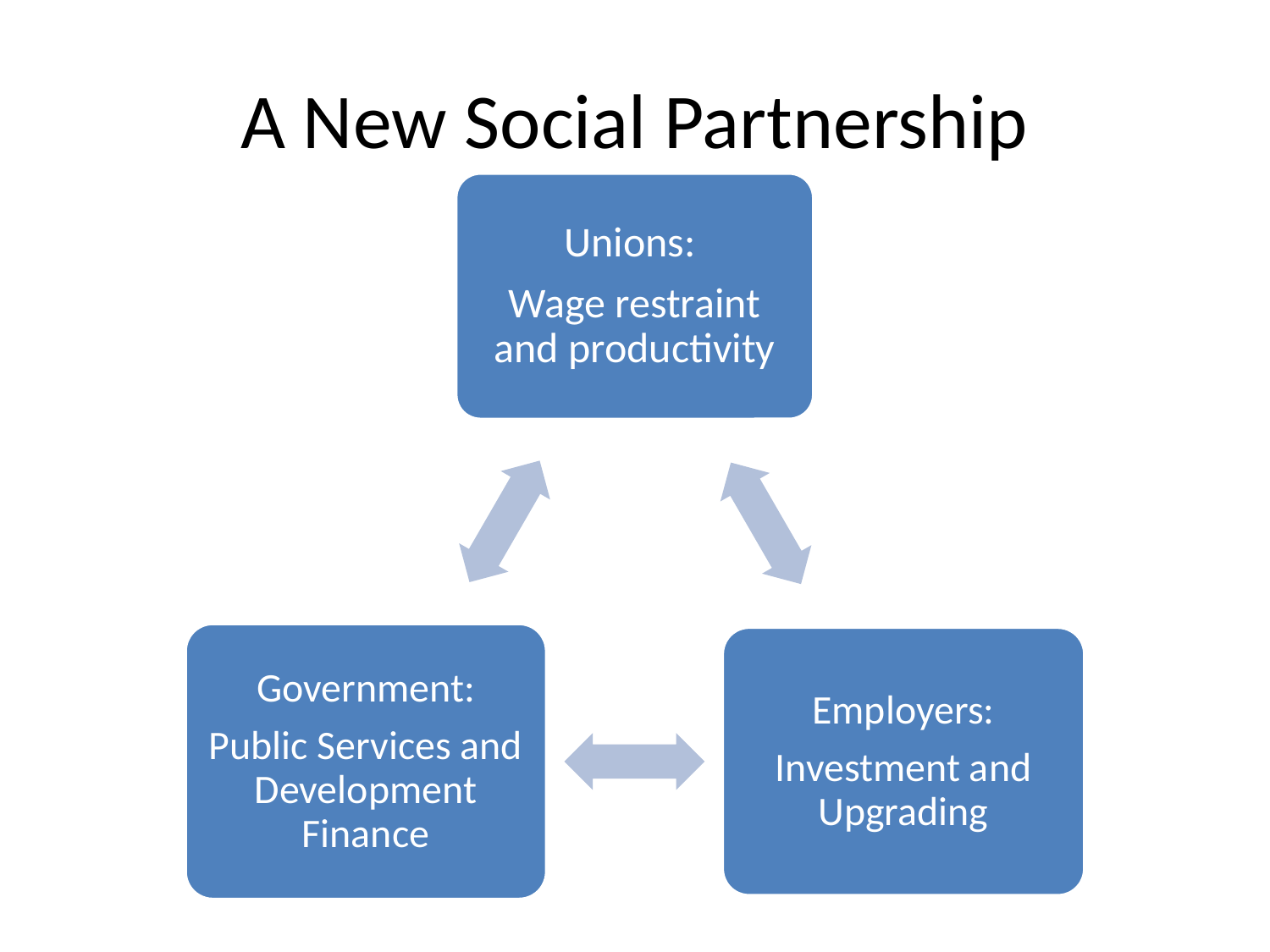

# A New Social Partnership
Unions:
Wage restraint and productivity

Employers:
Investment and Upgrading

Government:
Public Services and Development Finance